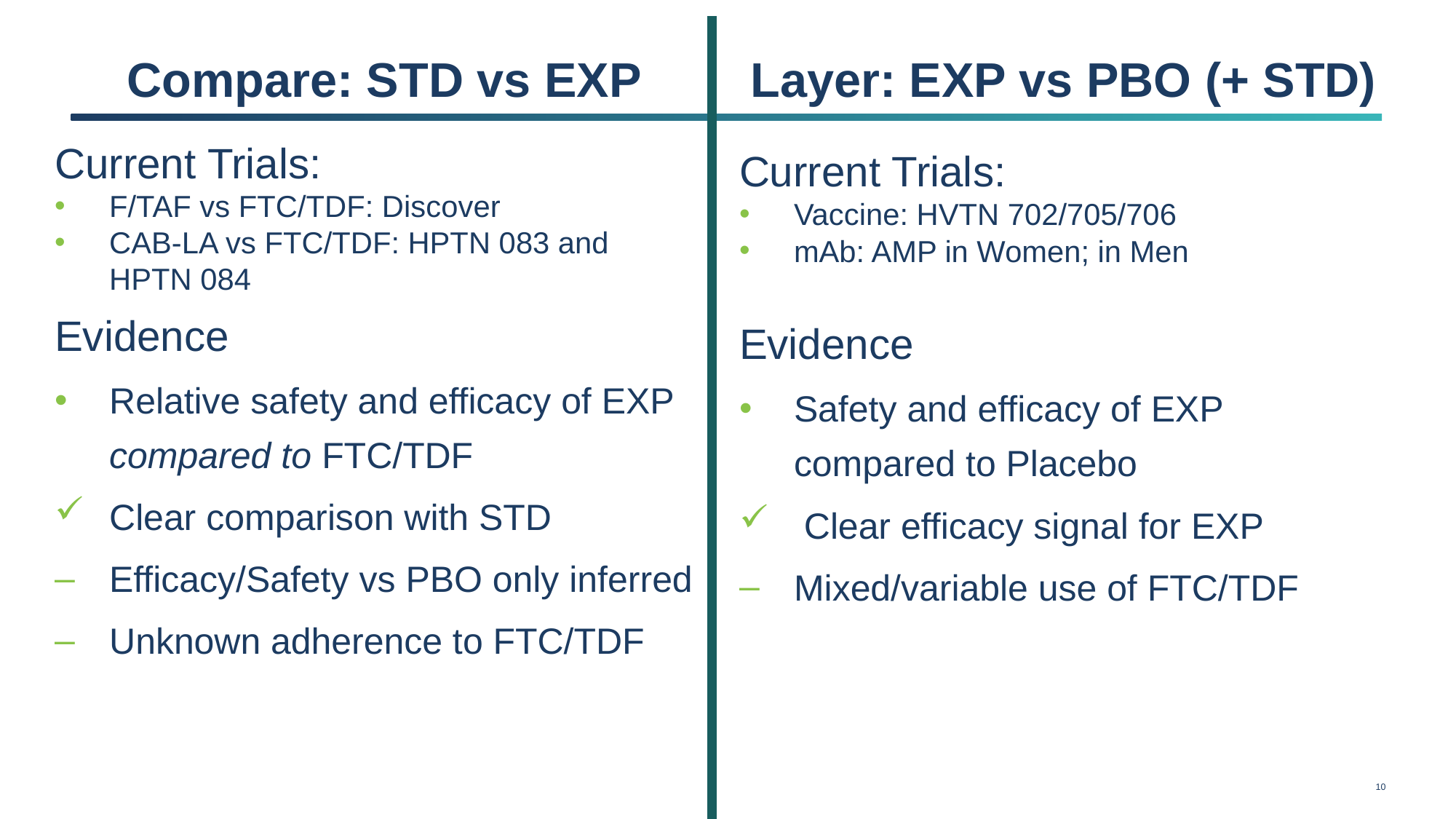

# Compare: STD vs EXP
Layer: EXP vs PBO (+ STD)
Current Trials:
F/TAF vs FTC/TDF: Discover
CAB-LA vs FTC/TDF: HPTN 083 and HPTN 084
Evidence
Relative safety and efficacy of EXP compared to FTC/TDF
Clear comparison with STD
Efficacy/Safety vs PBO only inferred
Unknown adherence to FTC/TDF

Current Trials:
Vaccine: HVTN 702/705/706
mAb: AMP in Women; in Men

Evidence
Safety and efficacy of EXP compared to Placebo
 Clear efficacy signal for EXP
Mixed/variable use of FTC/TDF
10